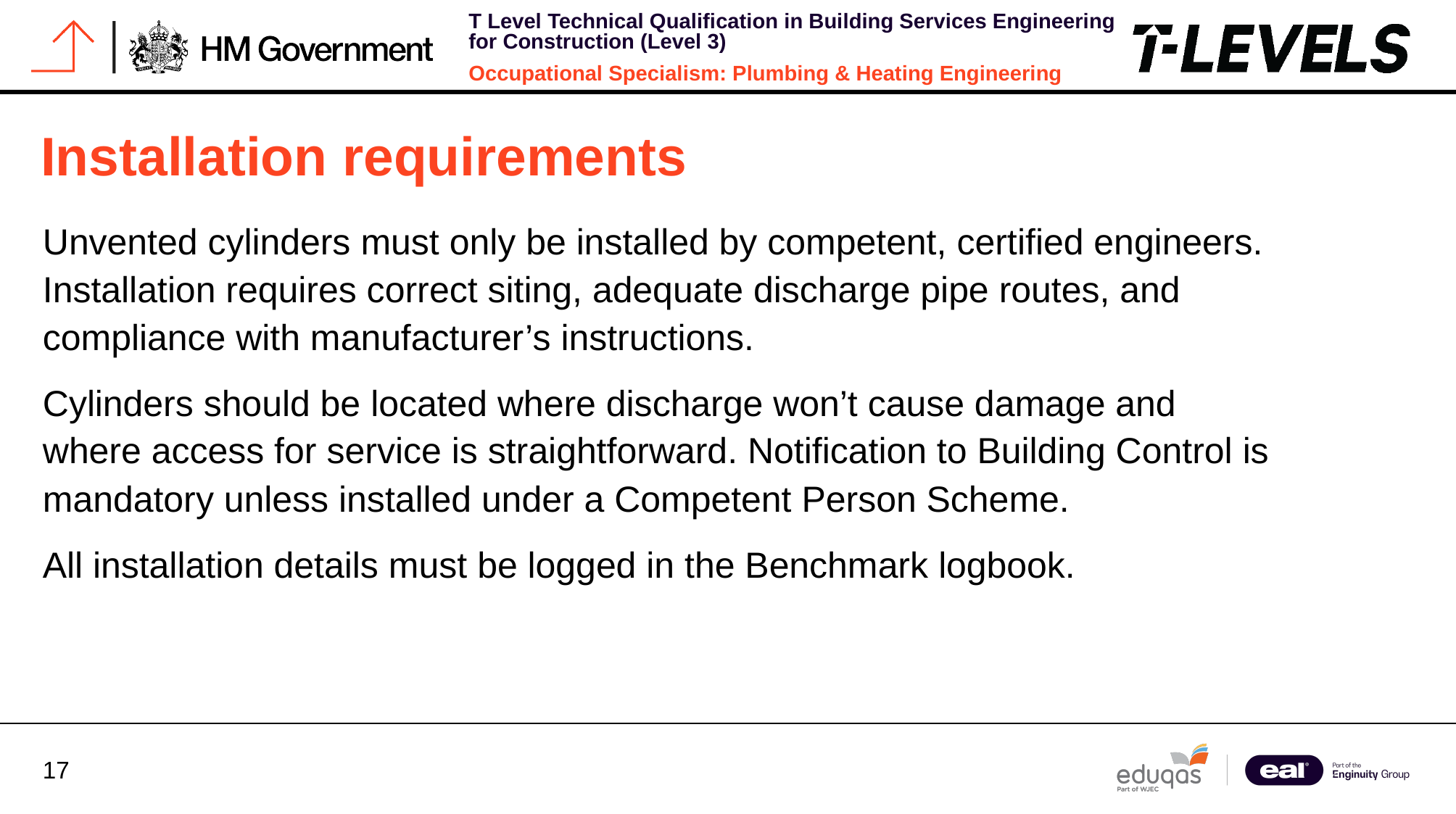

# Installation requirements
Unvented cylinders must only be installed by competent, certified engineers. Installation requires correct siting, adequate discharge pipe routes, and compliance with manufacturer’s instructions.
Cylinders should be located where discharge won’t cause damage and where access for service is straightforward. Notification to Building Control is mandatory unless installed under a Competent Person Scheme.
All installation details must be logged in the Benchmark logbook.